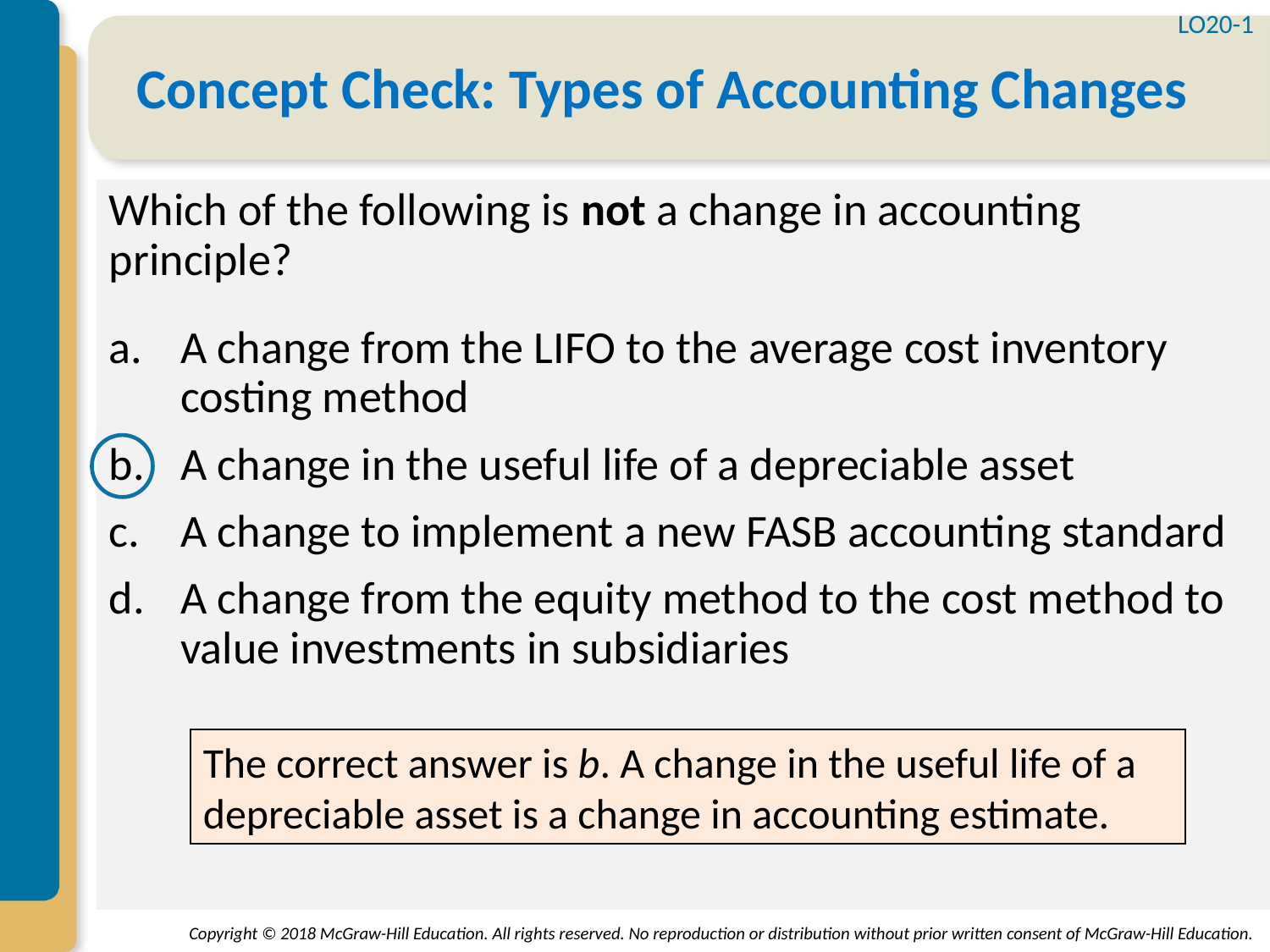

LO20-1
# Concept Check: Types of Accounting Changes
Which of the following is not a change in accounting principle?
A change from the LIFO to the average cost inventory costing method
A change in the useful life of a depreciable asset
A change to implement a new FASB accounting standard
A change from the equity method to the cost method to value investments in subsidiaries

The correct answer is b. A change in the useful life of a depreciable asset is a change in accounting estimate.